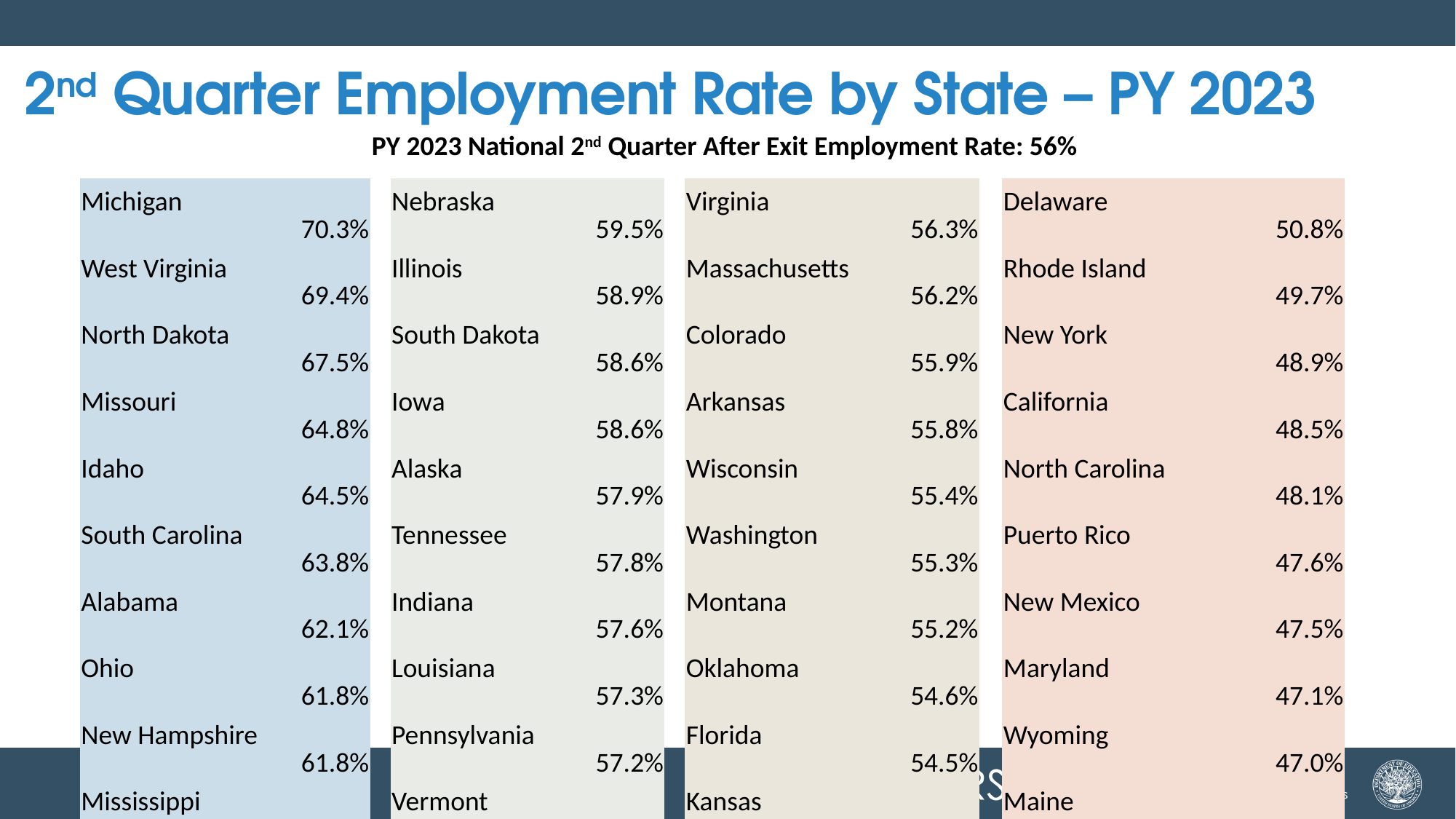

2nd Quarter Employment Rate by State – PY 2023
PY 2023 National 2nd Quarter After Exit Employment Rate: 56%

| Michigan | 70.3% |  | Nebraska | 59.5% |  | Virginia | 56.3% |  | Delaware | 50.8% |
| --- | --- | --- | --- | --- | --- | --- | --- | --- | --- | --- |
| West Virginia | 69.4% |  | Illinois | 58.9% |  | Massachusetts | 56.2% |  | Rhode Island | 49.7% |
| North Dakota | 67.5% |  | South Dakota | 58.6% |  | Colorado | 55.9% |  | New York | 48.9% |
| Missouri | 64.8% |  | Iowa | 58.6% |  | Arkansas | 55.8% |  | California | 48.5% |
| Idaho | 64.5% |  | Alaska | 57.9% |  | Wisconsin | 55.4% |  | North Carolina | 48.1% |
| South Carolina | 63.8% |  | Tennessee | 57.8% |  | Washington | 55.3% |  | Puerto Rico | 47.6% |
| Alabama | 62.1% |  | Indiana | 57.6% |  | Montana | 55.2% |  | New Mexico | 47.5% |
| Ohio | 61.8% |  | Louisiana | 57.3% |  | Oklahoma | 54.6% |  | Maryland | 47.1% |
| New Hampshire | 61.8% |  | Pennsylvania | 57.2% |  | Florida | 54.5% |  | Wyoming | 47.0% |
| Mississippi | 61.2% |  | Vermont | 56.9% |  | Kansas | 54.5% |  | Maine | 44.8% |
| Texas | 60.8% |  | Nevada | 56.6% |  | Utah | 54.1% |  | Georgia | 43.5% |
| Kentucky | 60.3% |  | Connecticut | 56.6% |  | New Jersey | 53.4% |  | Hawaii | 33.9% |
| Oregon | 60.2% |  | Minnesota | 56.4% |  | Arizona | 53.0% |  | Dist. Of Columbia | 31.6% |